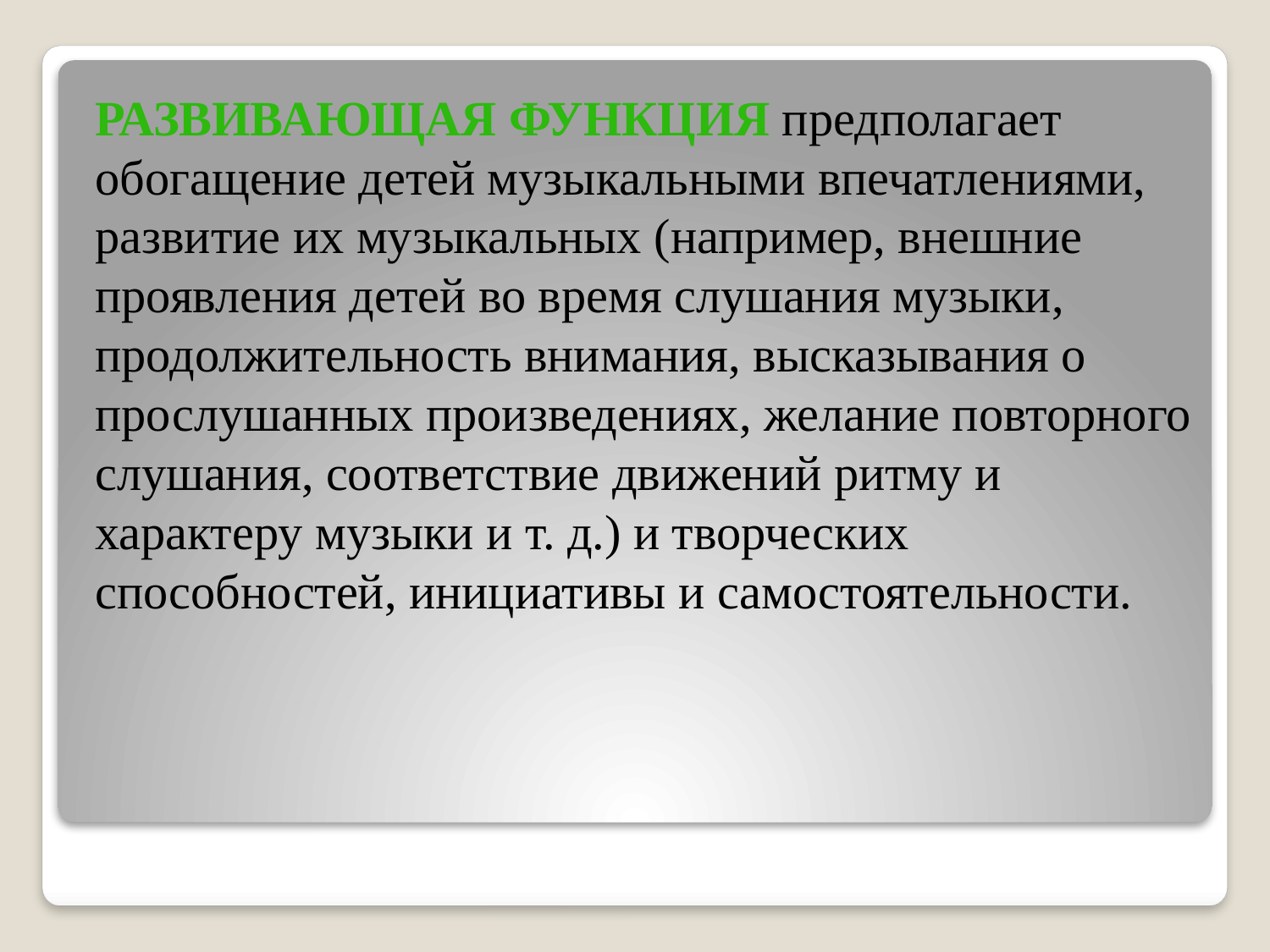

Развивающая функция предполагает обогащение детей музыкальными впечатлениями, развитие их музыкальных (например, внешние проявления детей во время слушания музыки, продолжительность внимания, высказывания о прослушанных произведениях, желание повторного слушания, соответствие движений ритму и характеру музыки и т. д.) и творческих способностей, инициативы и самостоятельности.